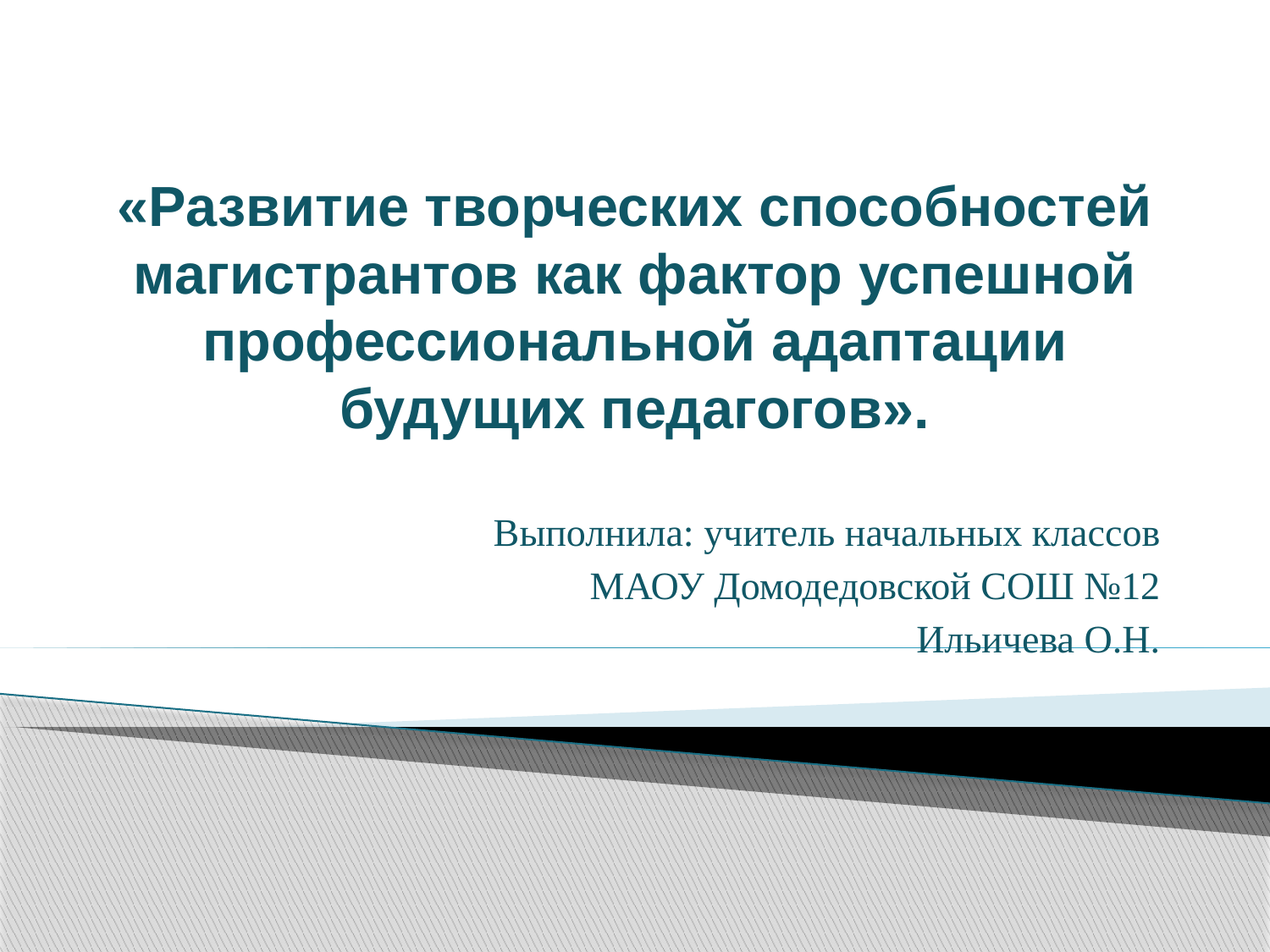

# «Развитие творческих способностей магистрантов как фактор успешной профессиональной адаптации будущих педагогов».
Выполнила: учитель начальных классов
МАОУ Домодедовской СОШ №12
Ильичева О.Н.